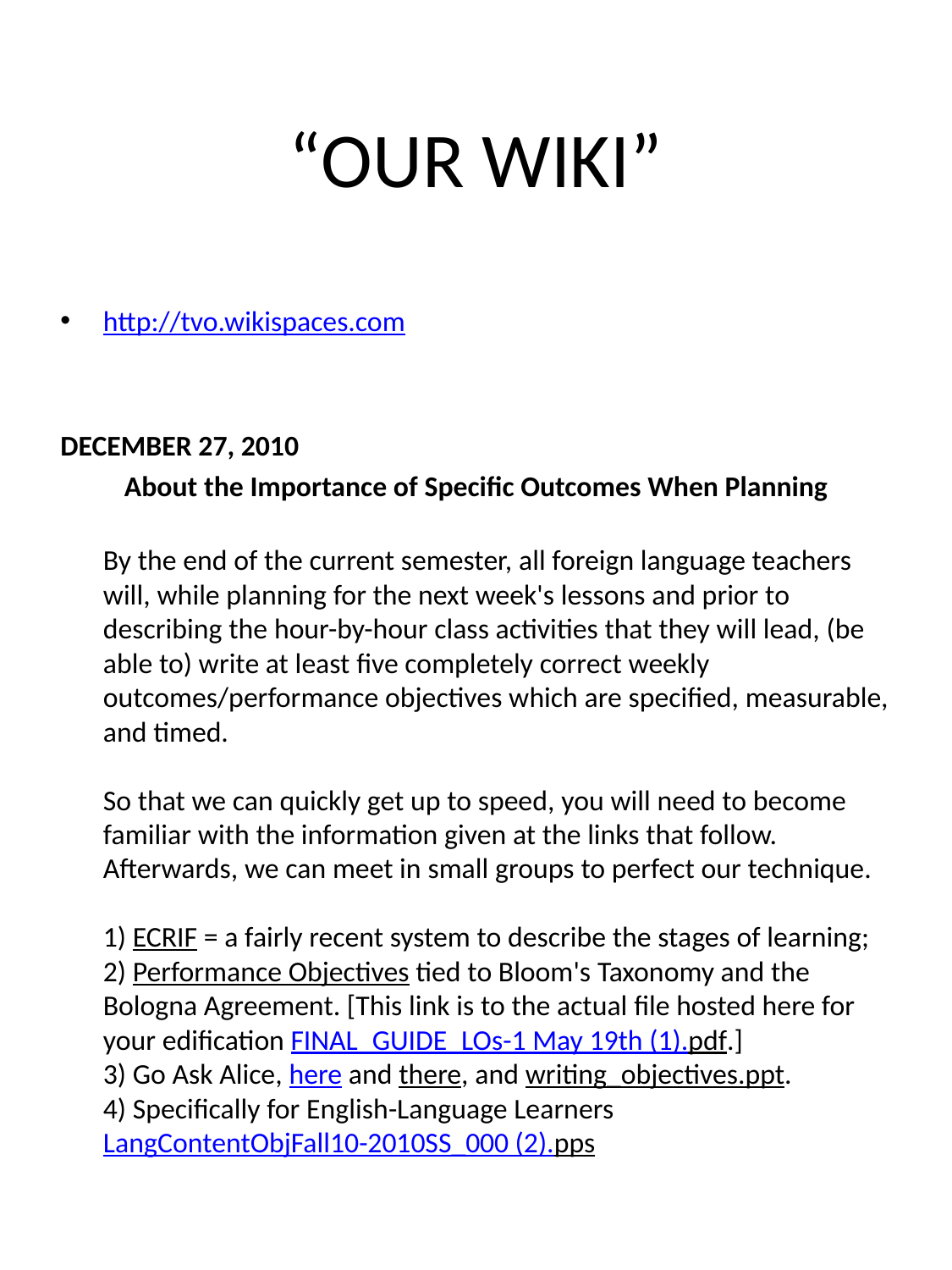

# “OUR WIKI”
http://tvo.wikispaces.com

DECEMBER 27, 2010
About the Importance of Specific Outcomes When Planning
By the end of the current semester, all foreign language teachers will, while planning for the next week's lessons and prior to describing the hour-by-hour class activities that they will lead, (be able to) write at least five completely correct weekly outcomes/performance objectives which are specified, measurable, and timed.
So that we can quickly get up to speed, you will need to become familiar with the information given at the links that follow. Afterwards, we can meet in small groups to perfect our technique.
1) ECRIF = a fairly recent system to describe the stages of learning;
2) Performance Objectives tied to Bloom's Taxonomy and the Bologna Agreement. [This link is to the actual file hosted here for your edification FINAL_GUIDE_LOs-1 May 19th (1).pdf.]
3) Go Ask Alice, here and there, and writing_objectives.ppt.
4) Specifically for English-Language Learners LangContentObjFall10-2010SS_000 (2).pps